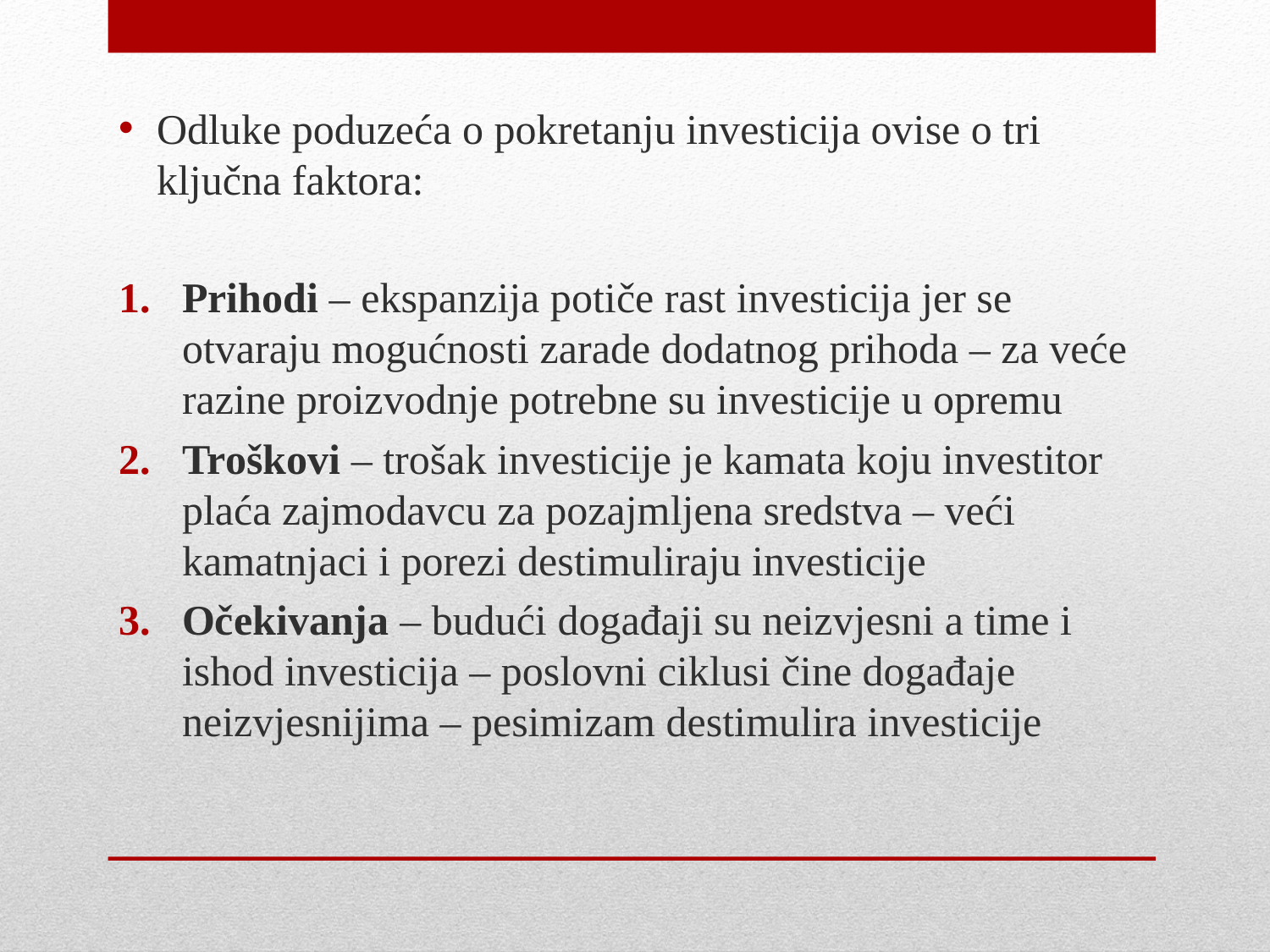

Odluke poduzeća o pokretanju investicija ovise o tri ključna faktora:

Prihodi – ekspanzija potiče rast investicija jer se otvaraju mogućnosti zarade dodatnog prihoda – za veće razine proizvodnje potrebne su investicije u opremu
Troškovi – trošak investicije je kamata koju investitor plaća zajmodavcu za pozajmljena sredstva – veći kamatnjaci i porezi destimuliraju investicije
Očekivanja – budući događaji su neizvjesni a time i ishod investicija – poslovni ciklusi čine događaje neizvjesnijima – pesimizam destimulira investicije